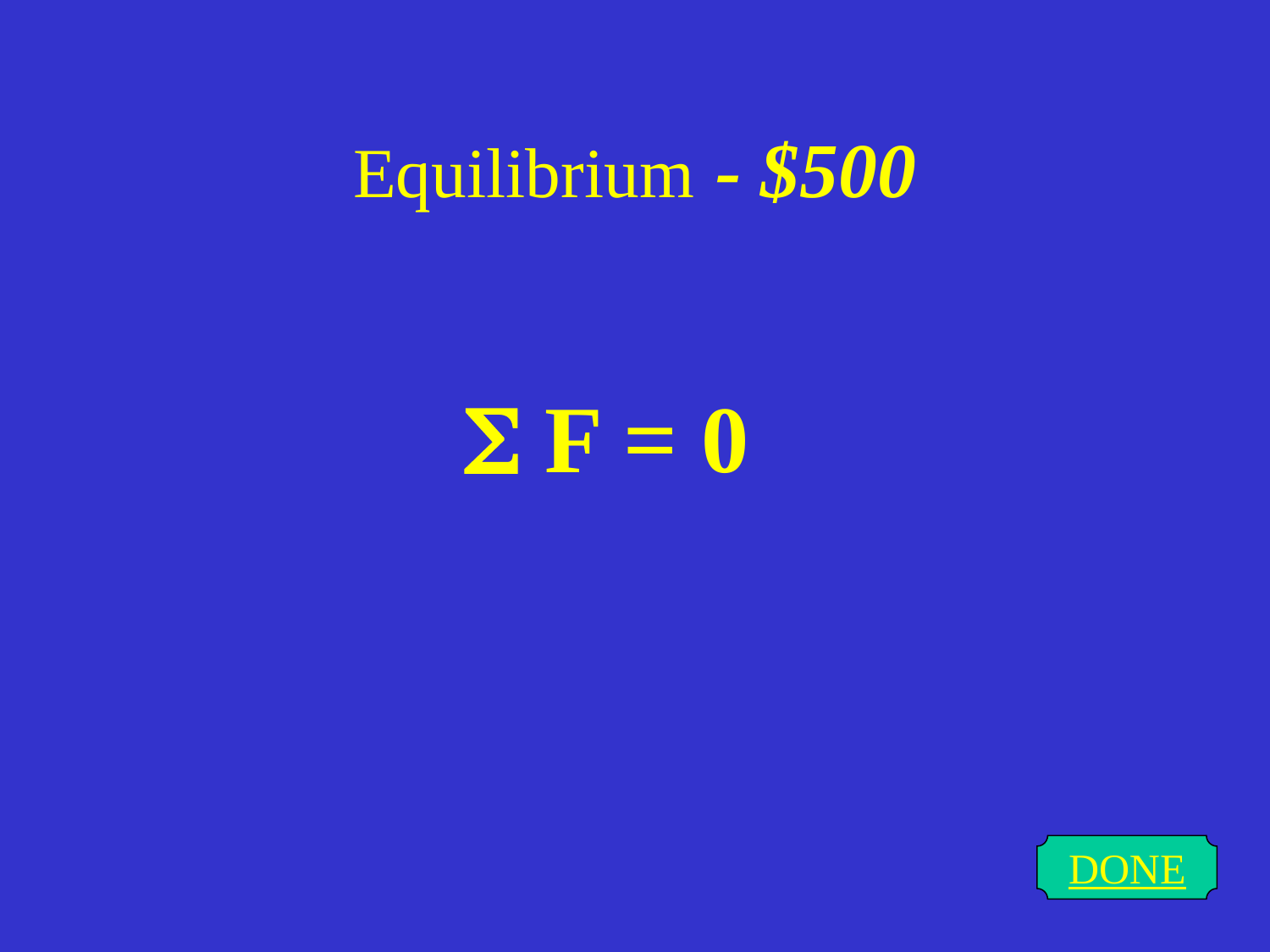

# Equilibrium - $500
Σ F = 0

DONE